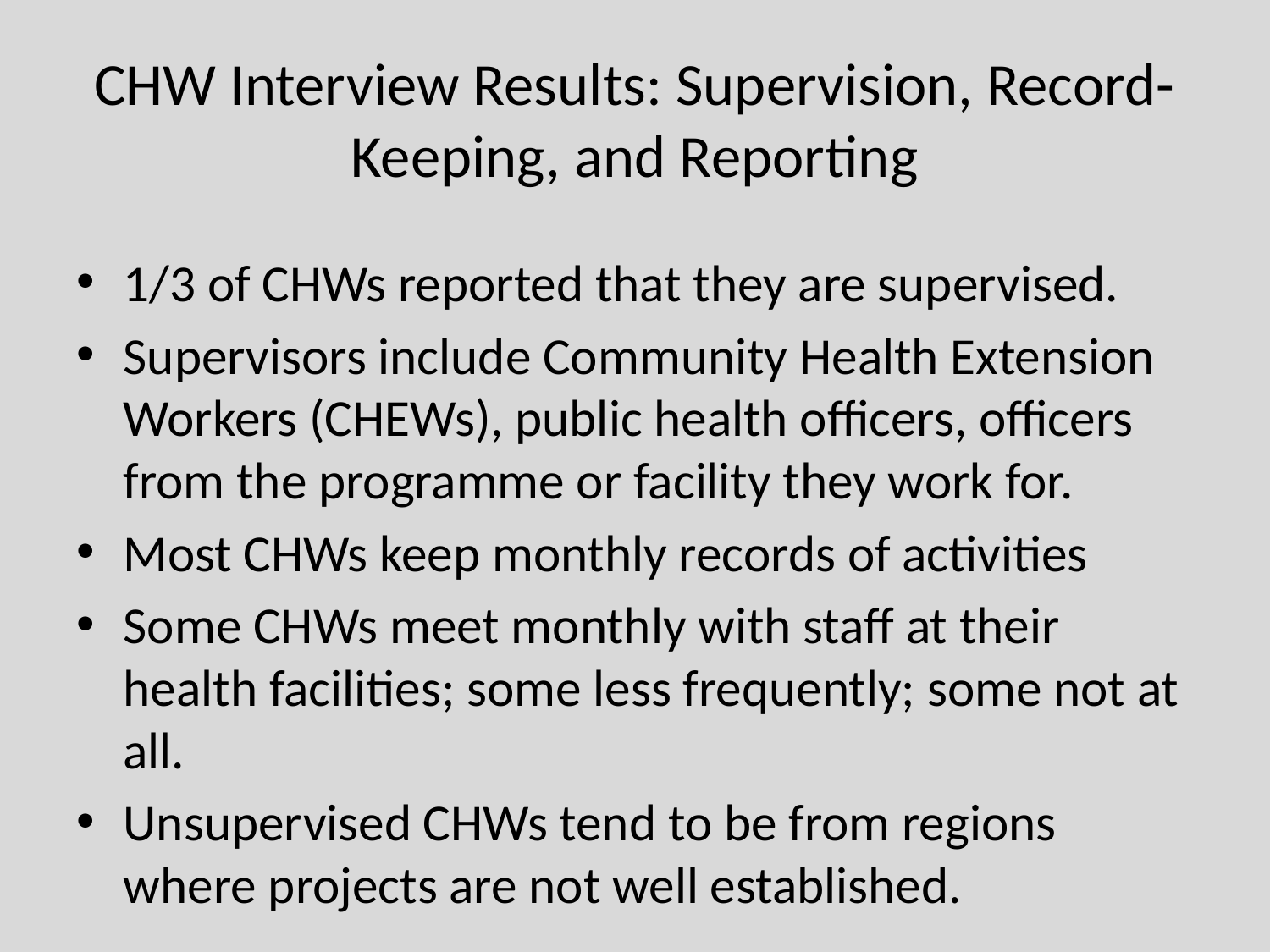

# CHW Interview Results: Supervision, Record-Keeping, and Reporting
1/3 of CHWs reported that they are supervised.
Supervisors include Community Health Extension Workers (CHEWs), public health officers, officers from the programme or facility they work for.
Most CHWs keep monthly records of activities
Some CHWs meet monthly with staff at their health facilities; some less frequently; some not at all.
Unsupervised CHWs tend to be from regions where projects are not well established.